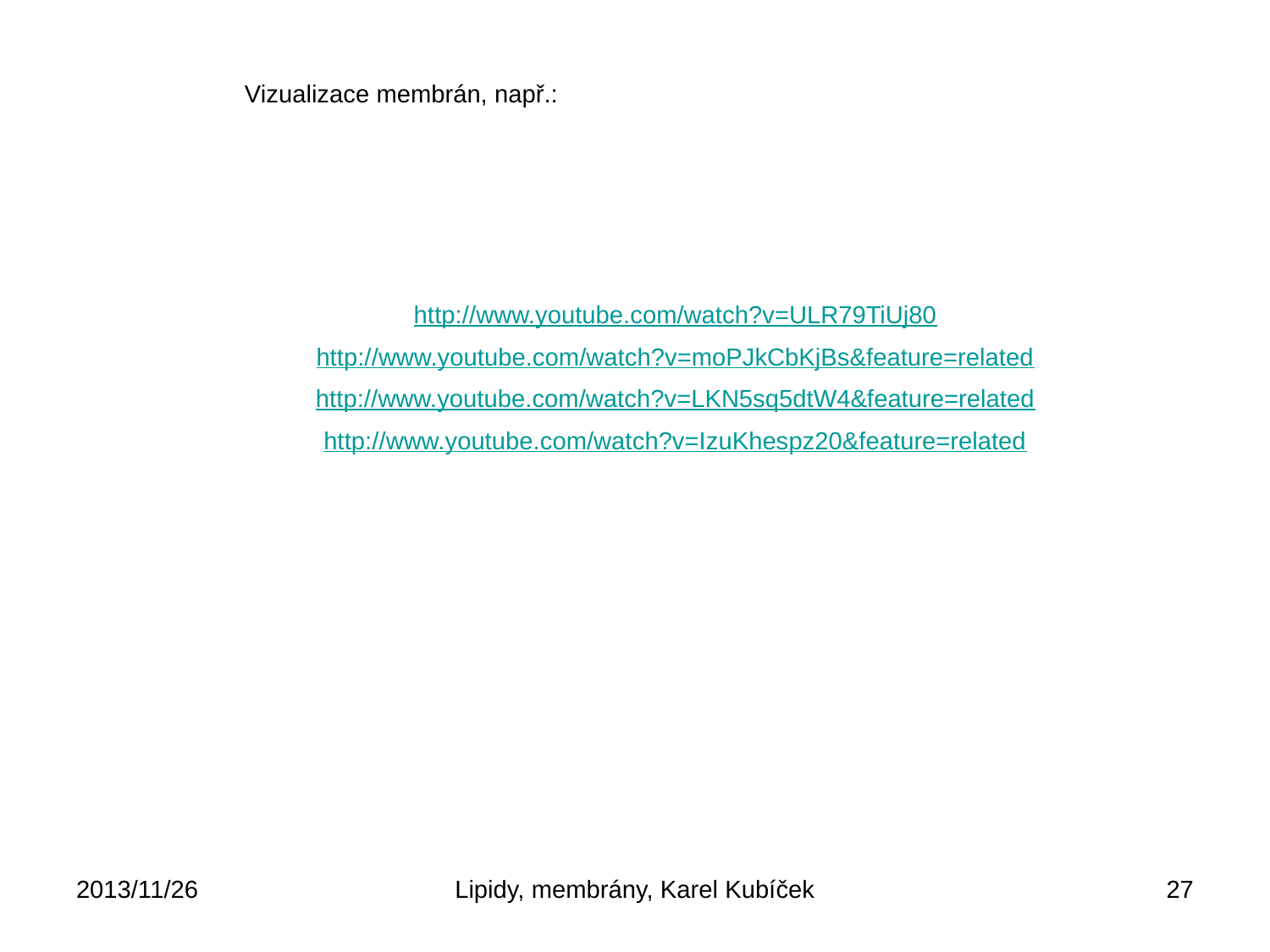

Vizualizace membrán, např.:
http://www.youtube.com/watch?v=ULR79TiUj80
http://www.youtube.com/watch?v=moPJkCbKjBs&feature=related
http://www.youtube.com/watch?v=LKN5sq5dtW4&feature=related
http://www.youtube.com/watch?v=IzuKhespz20&feature=related

2013/11/26
Lipidy, membrány, Karel Kubíček
27